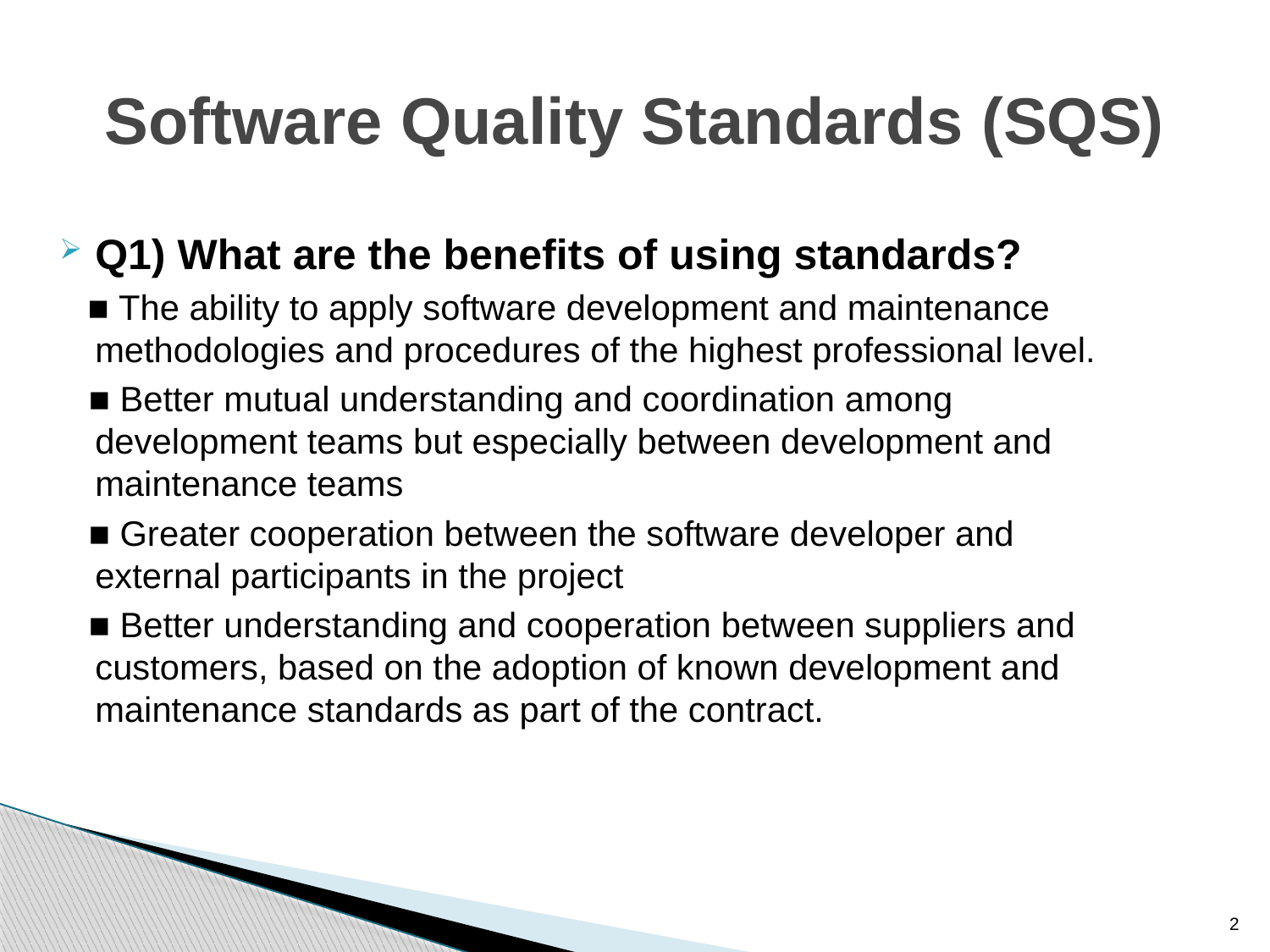

# Software Quality Standards (SQS)

Q1) What are the benefits of using standards?
   ■ The ability to apply software development and maintenance methodologies and procedures of the highest professional level.
   ■ Better mutual understanding and coordination among development teams but especially between development and maintenance teams
   ■ Greater cooperation between the software developer and external participants in the project
   ■ Better understanding and cooperation between suppliers and customers, based on the adoption of known development and maintenance standards as part of the contract.

2